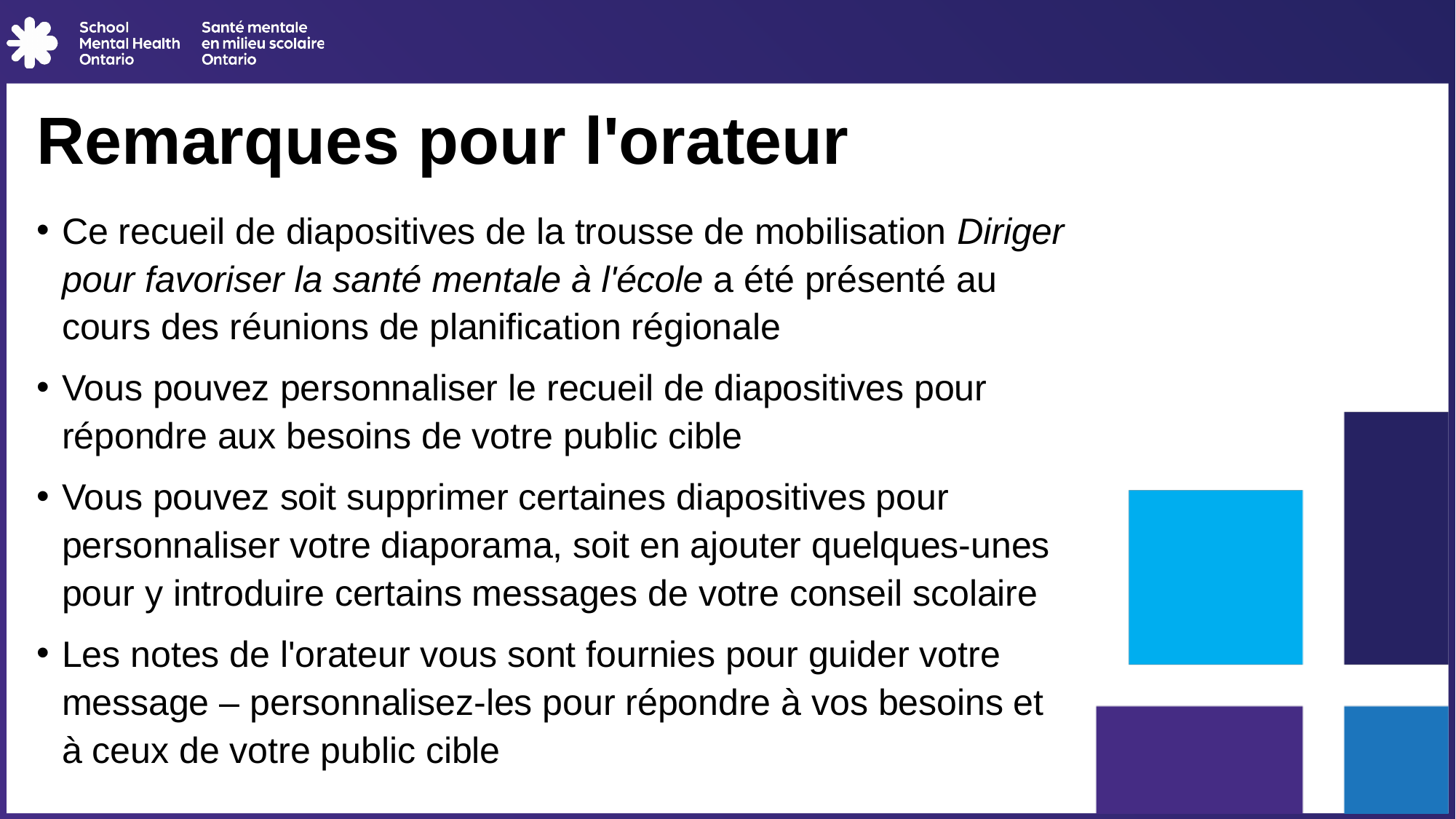

# Remarques pour l'orateur
Ce recueil de diapositives de la trousse de mobilisation Diriger pour favoriser la santé mentale à l'école a été présenté au cours des réunions de planification régionale
Vous pouvez personnaliser le recueil de diapositives pour répondre aux besoins de votre public cible
Vous pouvez soit supprimer certaines diapositives pour personnaliser votre diaporama, soit en ajouter quelques-unes pour y introduire certains messages de votre conseil scolaire
Les notes de l'orateur vous sont fournies pour guider votre message – personnalisez-les pour répondre à vos besoins et à ceux de votre public cible